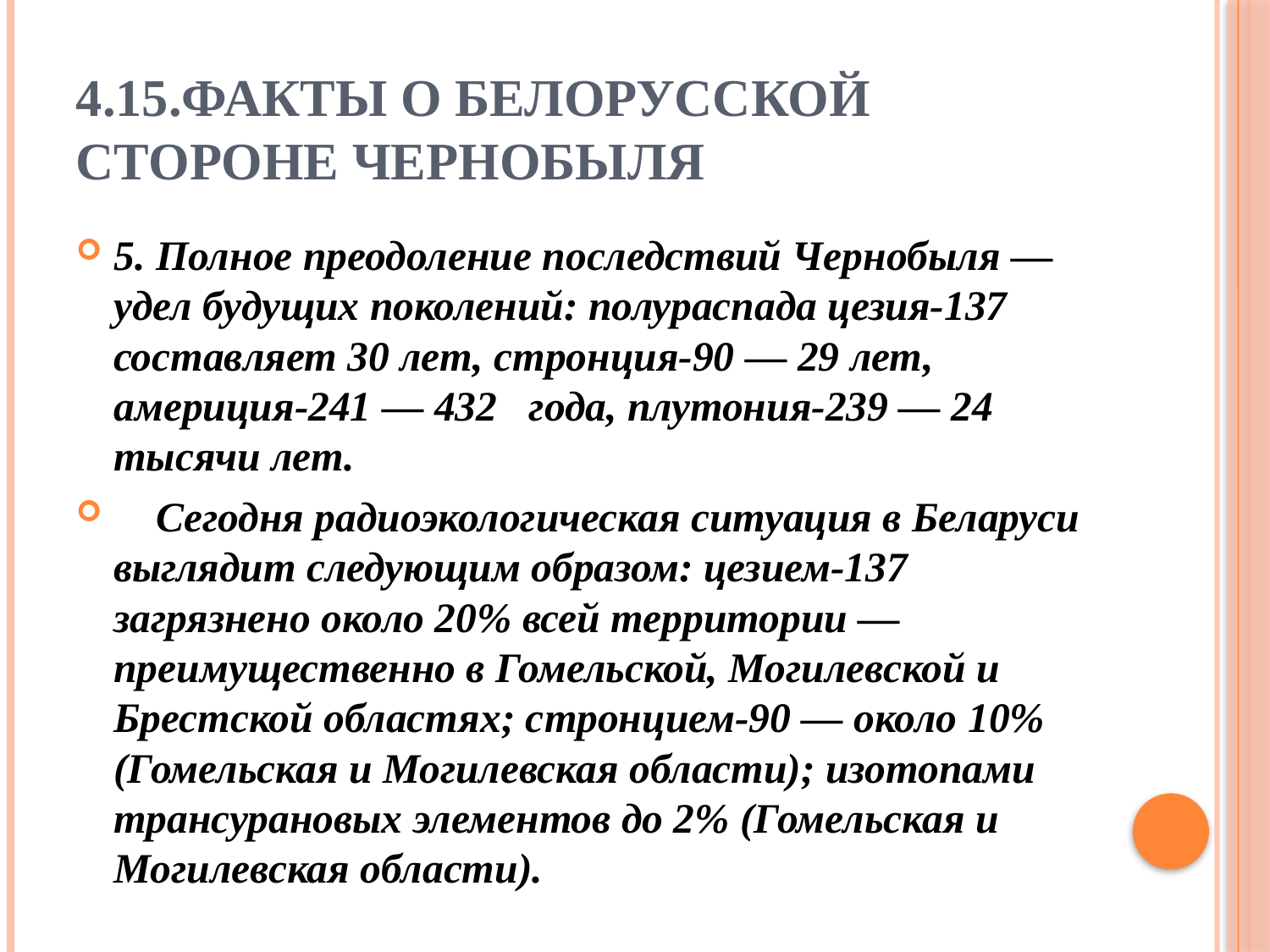

# 4.15.факты о белорусской стороне Чернобыля
5. Полное преодоление последствий Чернобыля — удел будущих поколений: полураспада цезия-137 составляет 30 лет, стронция-90 — 29 лет, америция-241 — 432   года, плутония-239 — 24 тысячи лет.
    Сегодня радиоэкологическая ситуация в Беларуси выглядит следующим образом: цезием-137 загрязнено около 20% всей территории — преимущественно в Гомельской, Могилевской и Брестской областях; стронцием-90 — около 10% (Гомельская и Могилевская области); изотопами трансурановых элементов до 2% (Гомельская и Могилевская области).